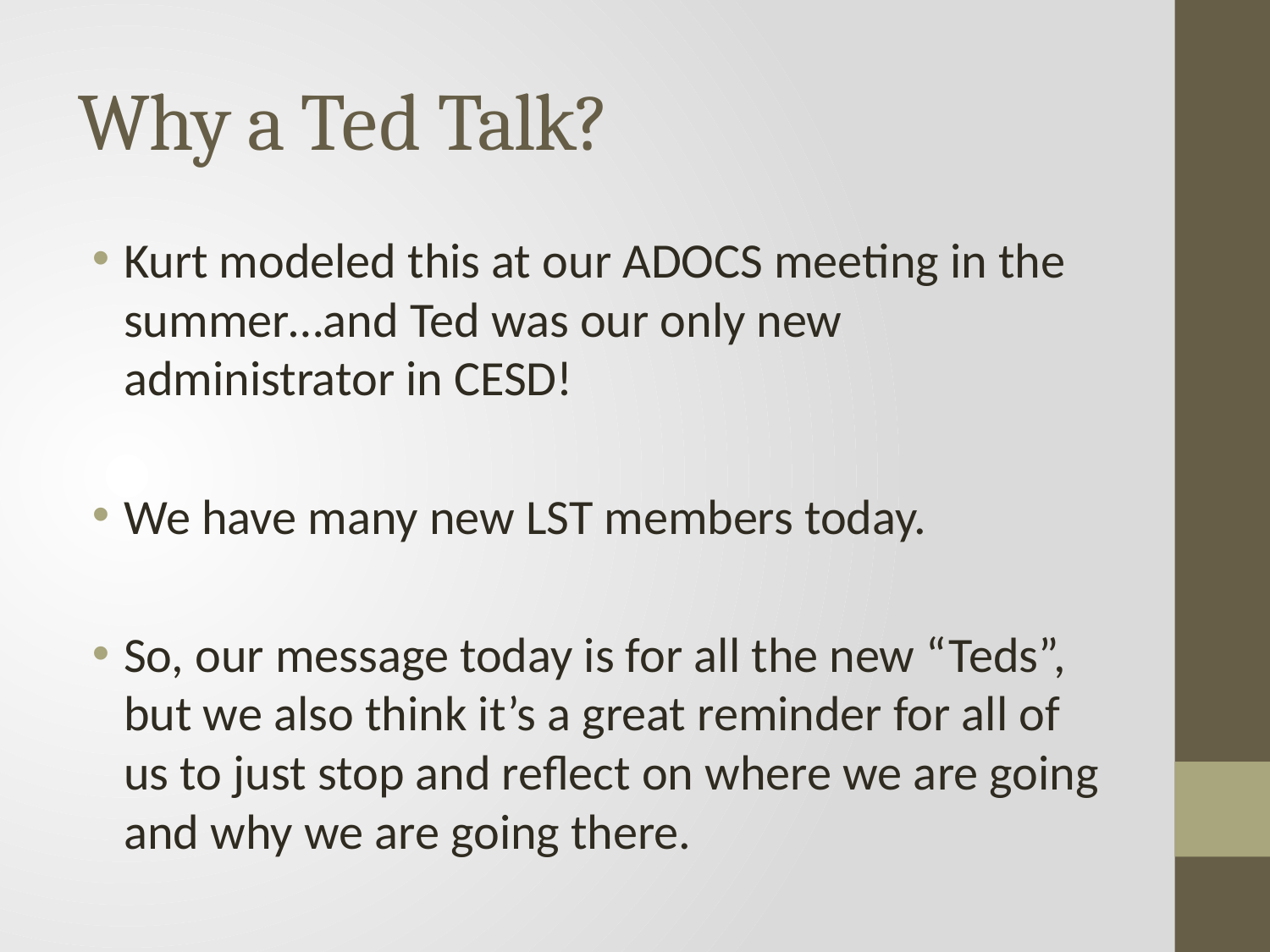

# Why a Ted Talk?
Kurt modeled this at our ADOCS meeting in the summer…and Ted was our only new administrator in CESD!

We have many new LST members today.

So, our message today is for all the new “Teds”, but we also think it’s a great reminder for all of us to just stop and reflect on where we are going and why we are going there.